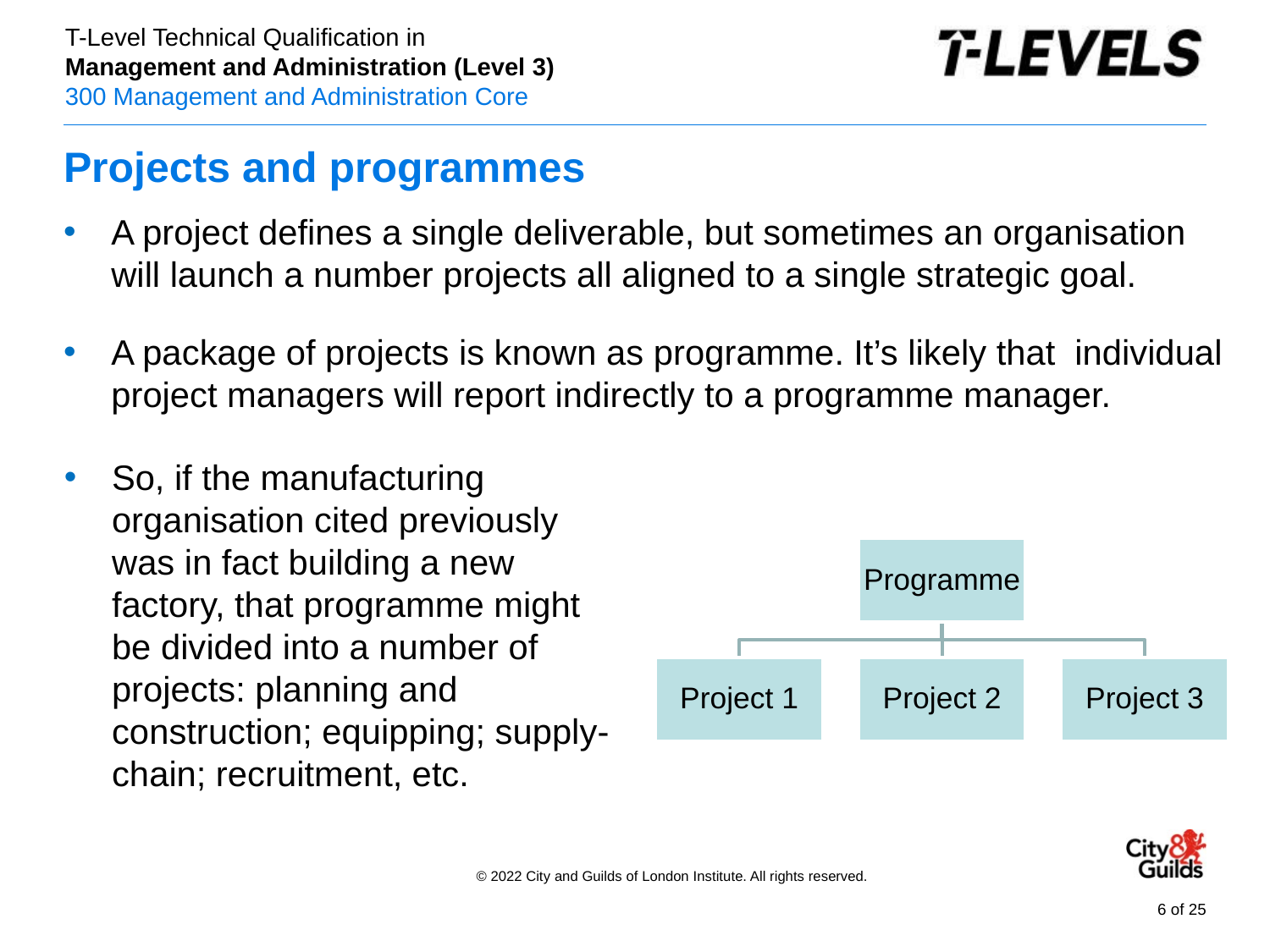

# Projects and programmes
A project defines a single deliverable, but sometimes an organisation will launch a number projects all aligned to a single strategic goal.
A package of projects is known as programme. It’s likely that  individual project managers will report indirectly to a programme manager.
So, if the manufacturing organisation cited previously was in fact building a new factory, that programme might be divided into a number of projects: planning and construction; equipping; supply-chain; recruitment, etc.
Programme
Project 1
Project 2
Project 3